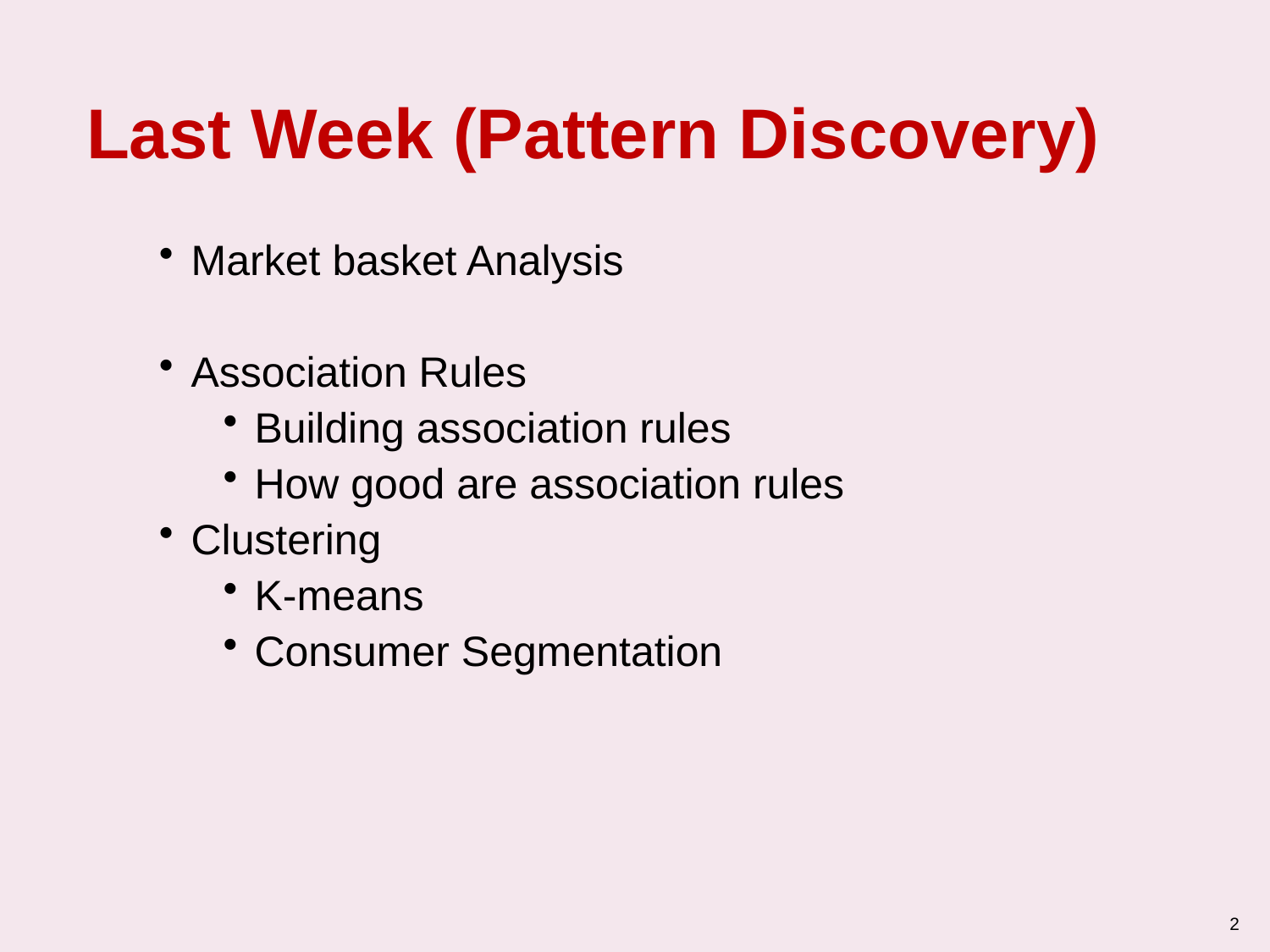

# Last Week (Pattern Discovery)
Market basket Analysis

Association Rules
Building association rules
How good are association rules
Clustering
K-means
Consumer Segmentation

2